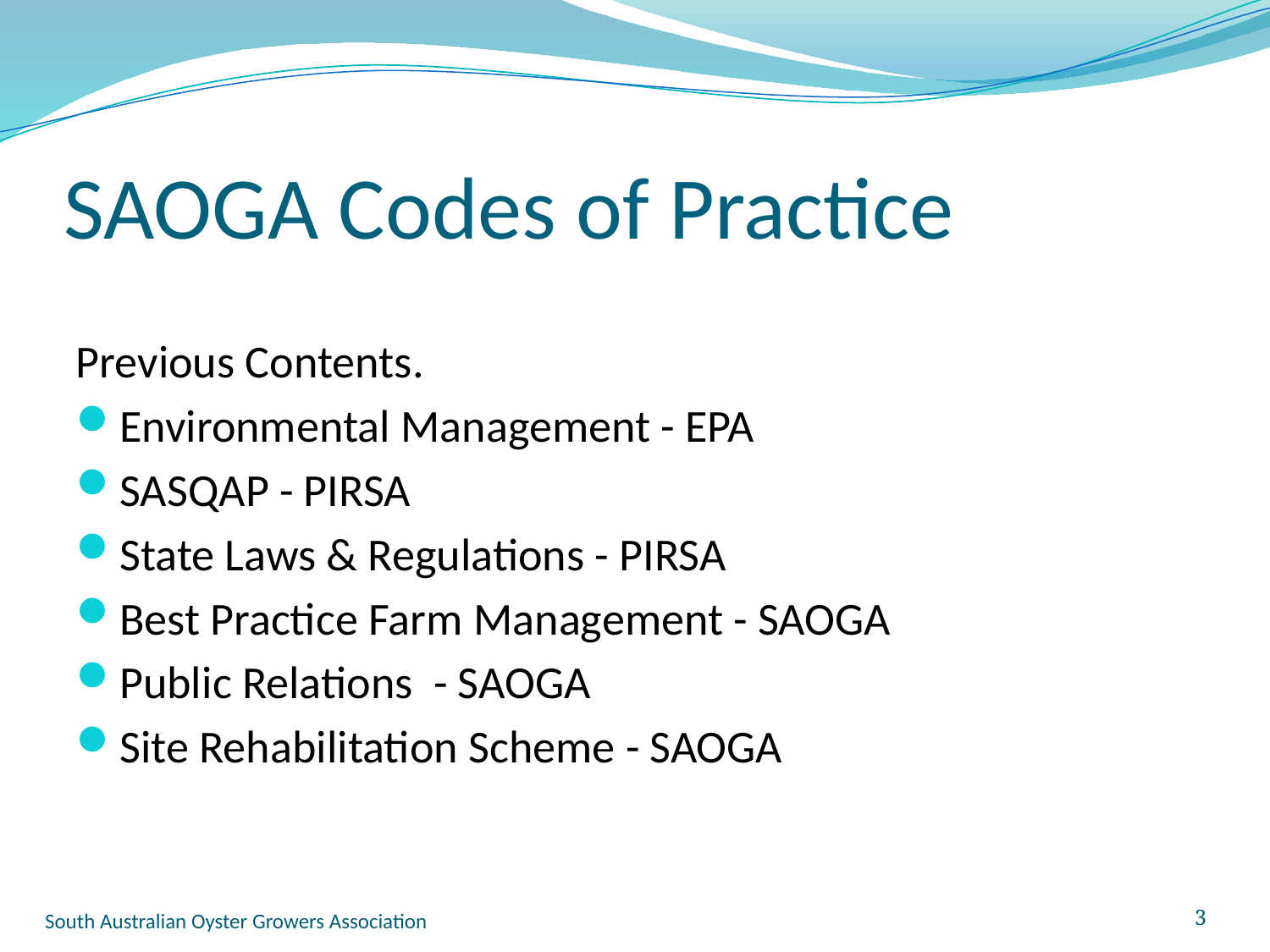

# SAOGA Codes of Practice
Previous Contents.
Environmental Management - EPA
SASQAP - PIRSA
State Laws & Regulations - PIRSA
Best Practice Farm Management - SAOGA
Public Relations  - SAOGA
Site Rehabilitation Scheme - SAOGA

South Australian Oyster Growers Association
3